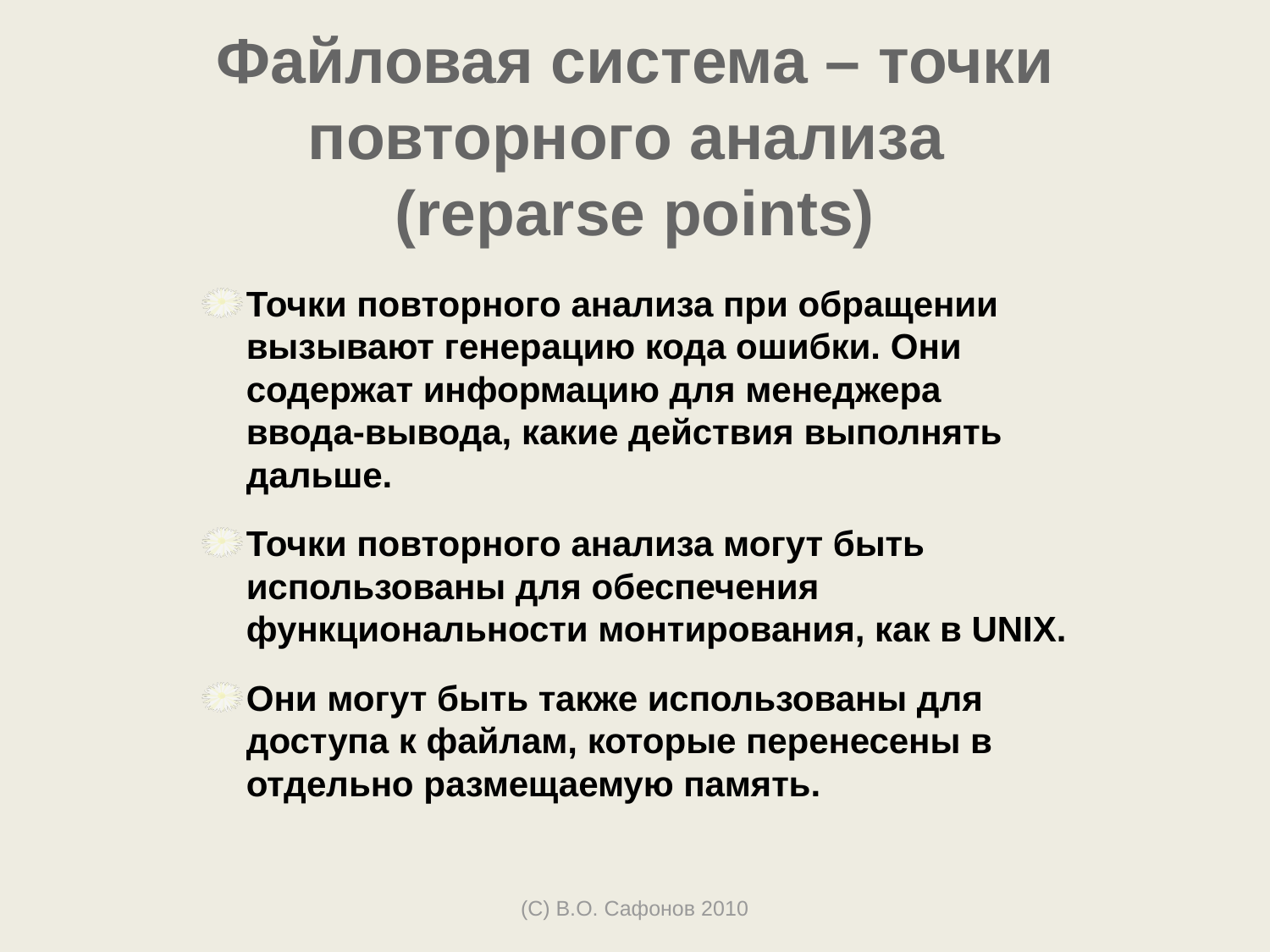

# Файловая система – точки повторного анализа (reparse points)
Точки повторного анализа при обращении вызывают генерацию кода ошибки. Они содержат информацию для менеджера ввода-вывода, какие действия выполнять дальше.
Точки повторного анализа могут быть использованы для обеспечения функциональности монтирования, как в UNIX.
Они могут быть также использованы для доступа к файлам, которые перенесены в отдельно размещаемую память.
(С) В.О. Сафонов 2010